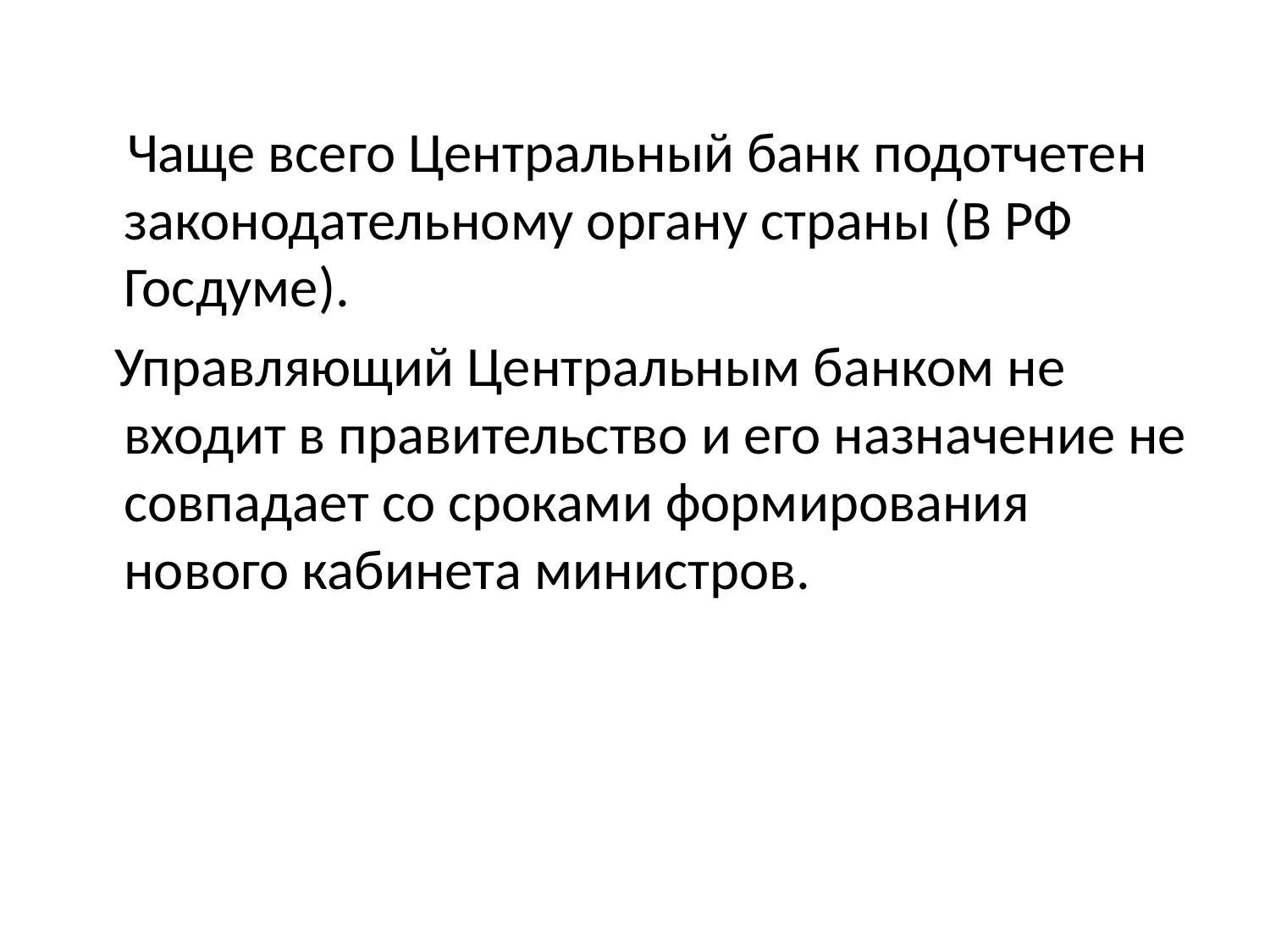

#
    Чаще всего Центральный банк подотчетен законодательному органу страны (В РФ Госдуме).
   Управляющий Центральным банком не входит в правительство и его назначение не совпадает со сроками формирования нового кабинета министров.